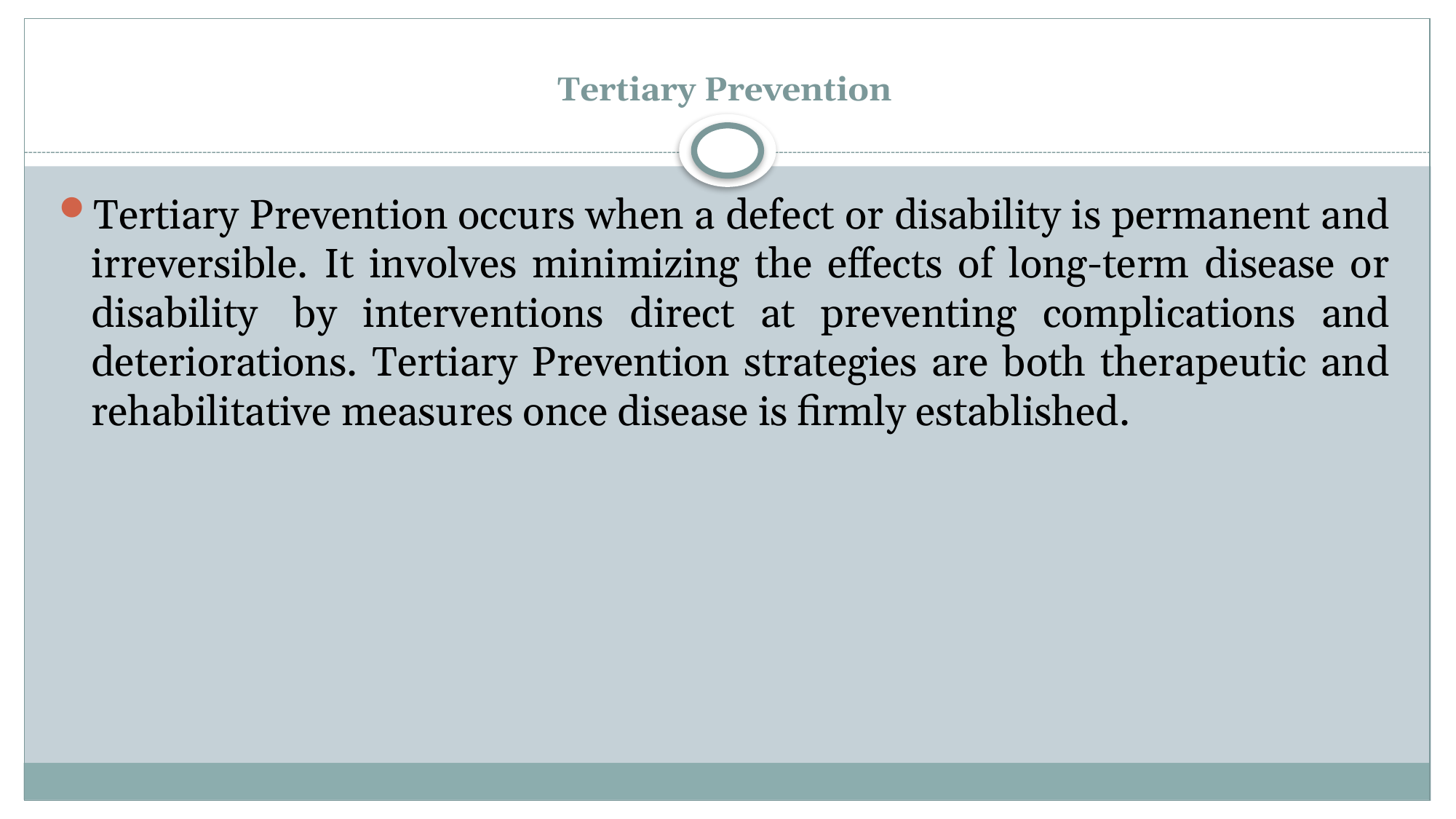

# Tertiary Prevention
Tertiary Prevention occurs when a defect or disability is permanent and irreversible. It involves minimizing the effects of long-term disease or disability  by interventions direct at preventing complications and deteriorations. Tertiary Prevention strategies are both therapeutic and rehabilitative measures once disease is firmly established.